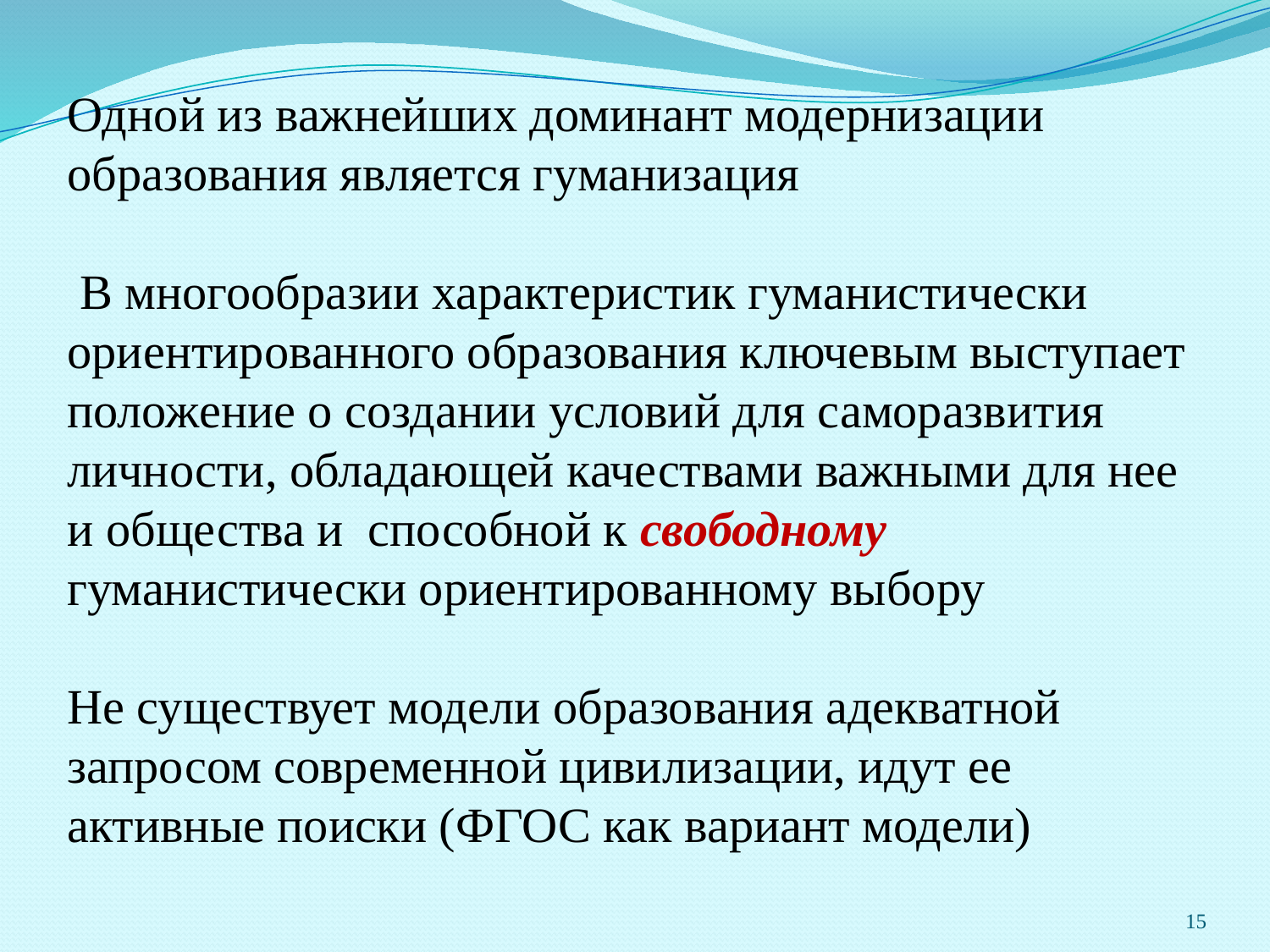

Одной из важнейших доминант модернизации образования является гуманизация

 В многообразии характеристик гуманистически ориентированного образования ключевым выступает положение о создании условий для саморазвития личности, обладающей качествами важными для нее и общества и  способной к свободному гуманистически ориентированному выбору

Не существует модели образования адекватной запросом современной цивилизации, идут ее активные поиски (ФГОС как вариант модели)

15